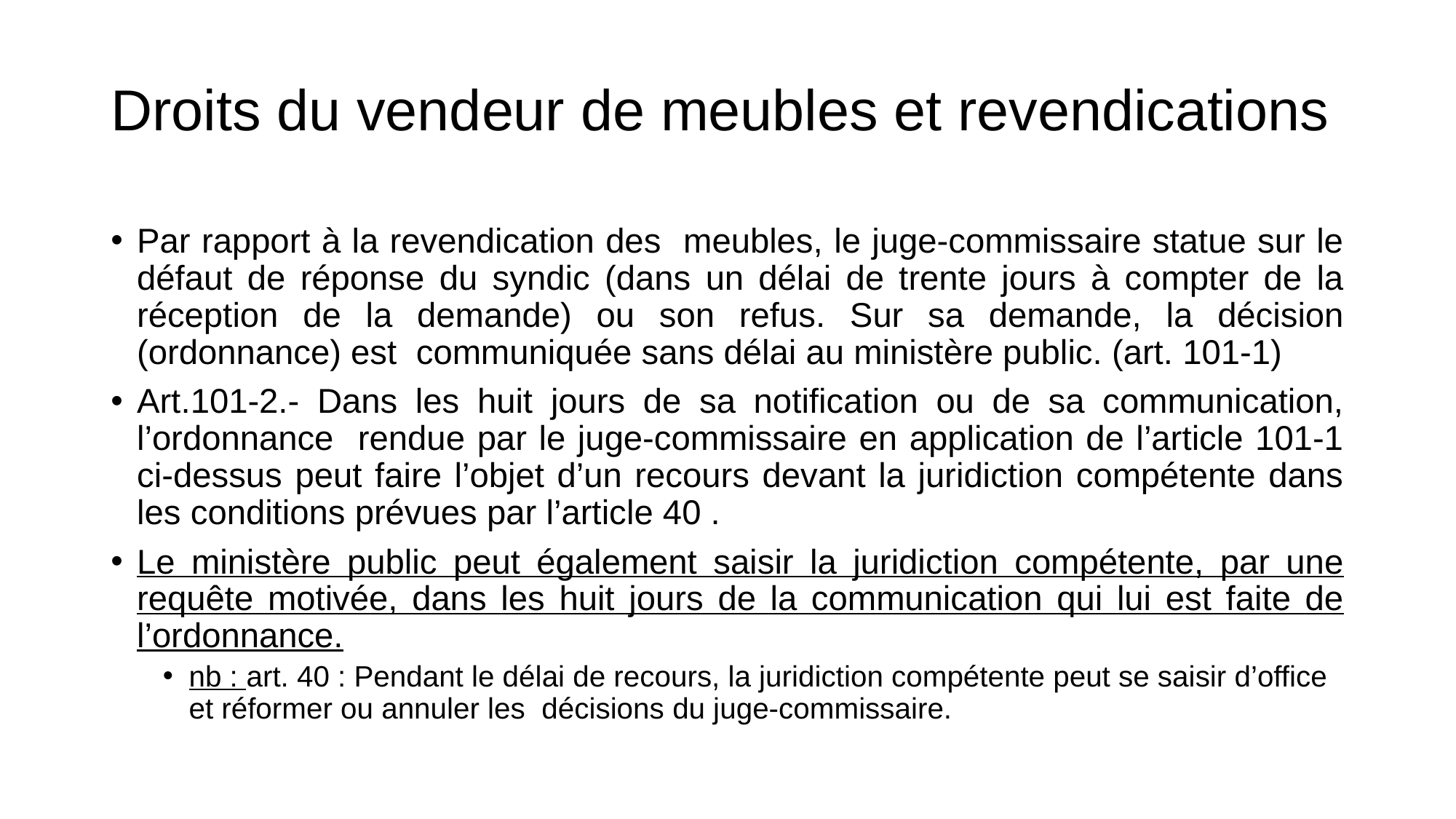

# Droits du vendeur de meubles et revendications
Par rapport à la revendication des  meubles, le juge‐commissaire statue sur le défaut de réponse du syndic (dans un délai de trente jours à compter de la réception de la demande) ou son refus. Sur sa demande, la décision (ordonnance) est  communiquée sans délai au ministère public. (art. 101-1)
Art.101‐2.‐ Dans les huit jours de sa notification ou de sa communication, l’ordonnance  rendue par le juge‐commissaire en application de l’article 101‐1 ci‐dessus peut faire l’objet d’un recours devant la juridiction compétente dans les conditions prévues par l’article 40 .
Le ministère public peut également saisir la juridiction compétente, par une requête motivée, dans les huit jours de la communication qui lui est faite de l’ordonnance.
nb : art. 40 : Pendant le délai de recours, la juridiction compétente peut se saisir d’office et réformer ou annuler les  décisions du juge‐commissaire.